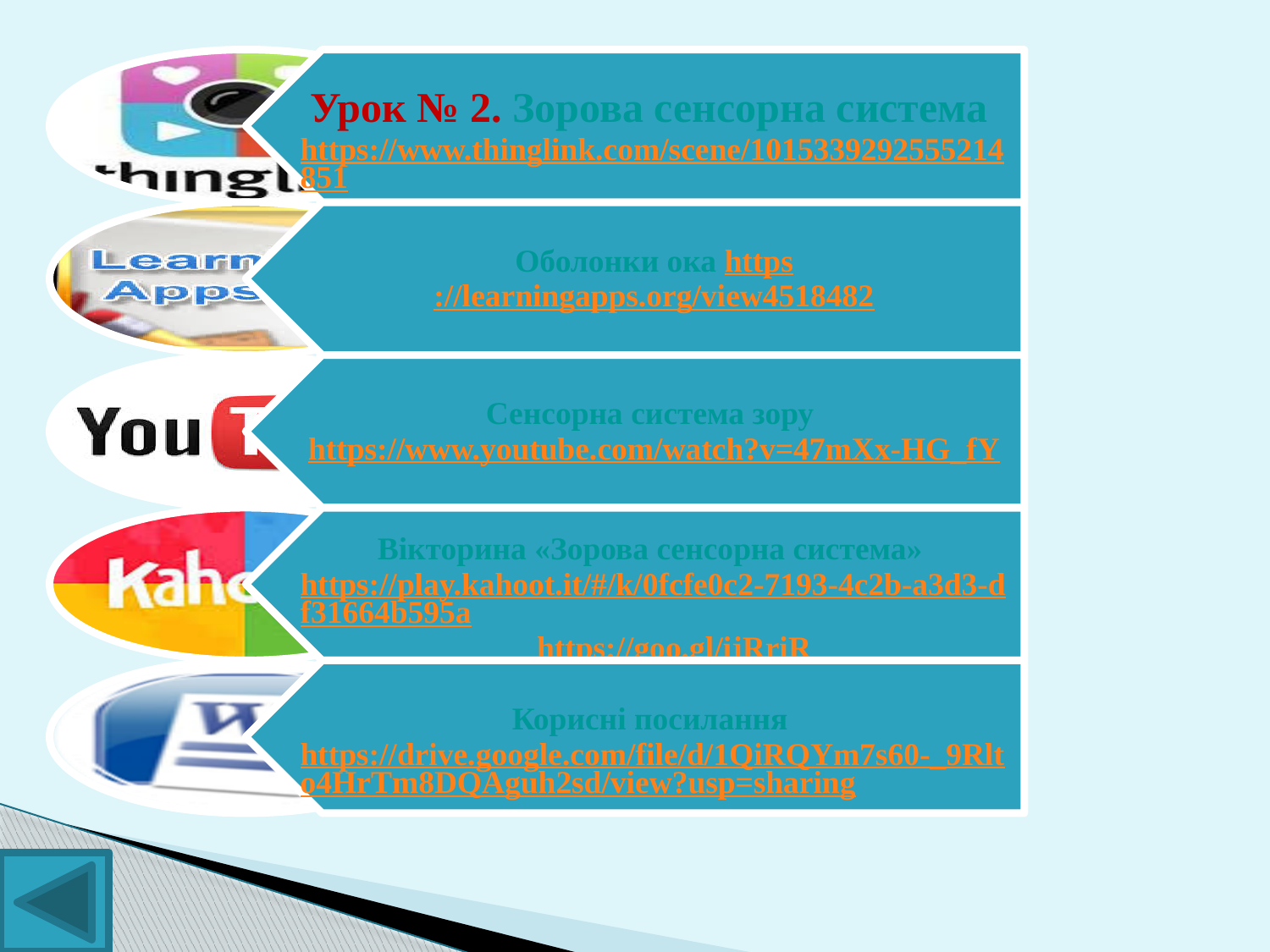

Урок № 2. Зорова сенсорна система https://www.thinglink.com/scene/1015339292555214851
Оболонки ока https://learningapps.org/view4518482
Сенсорна система зору https://www.youtube.com/watch?v=47mXx-HG_fY
Корисні посилання https://drive.google.com/file/d/1QiRQYm7s60-_9Rlto4HrTm8DQAguh2sd/view?usp=sharing
Вікторина «Зорова сенсорна система» https://play.kahoot.it/#/k/0fcfe0c2-7193-4c2b-a3d3-df31664b595a     https://goo.gl/ijRriR